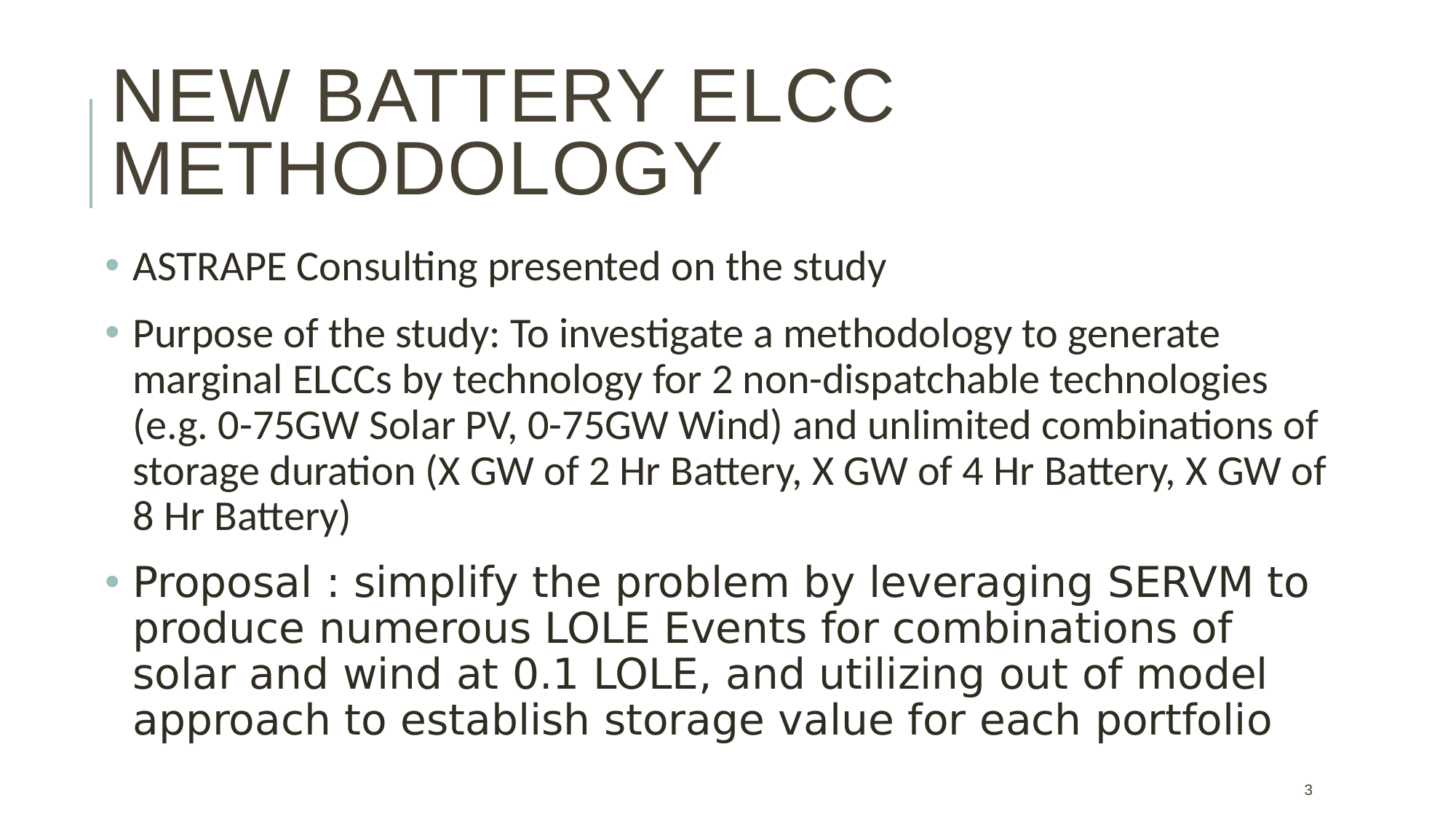

# New Battery ELCC methodology
ASTRAPE Consulting presented on the study
Purpose of the study: To investigate a methodology to generate marginal ELCCs by technology for 2 non-dispatchable technologies (e.g. 0-75GW Solar PV, 0-75GW Wind) and unlimited combinations of storage duration (X GW of 2 Hr Battery, X GW of 4 Hr Battery, X GW of 8 Hr Battery)
Proposal : simplify the problem by leveraging SERVM to produce numerous LOLE Events for combinations of solar and wind at 0.1 LOLE, and utilizing out of model approach to establish storage value for each portfolio

3